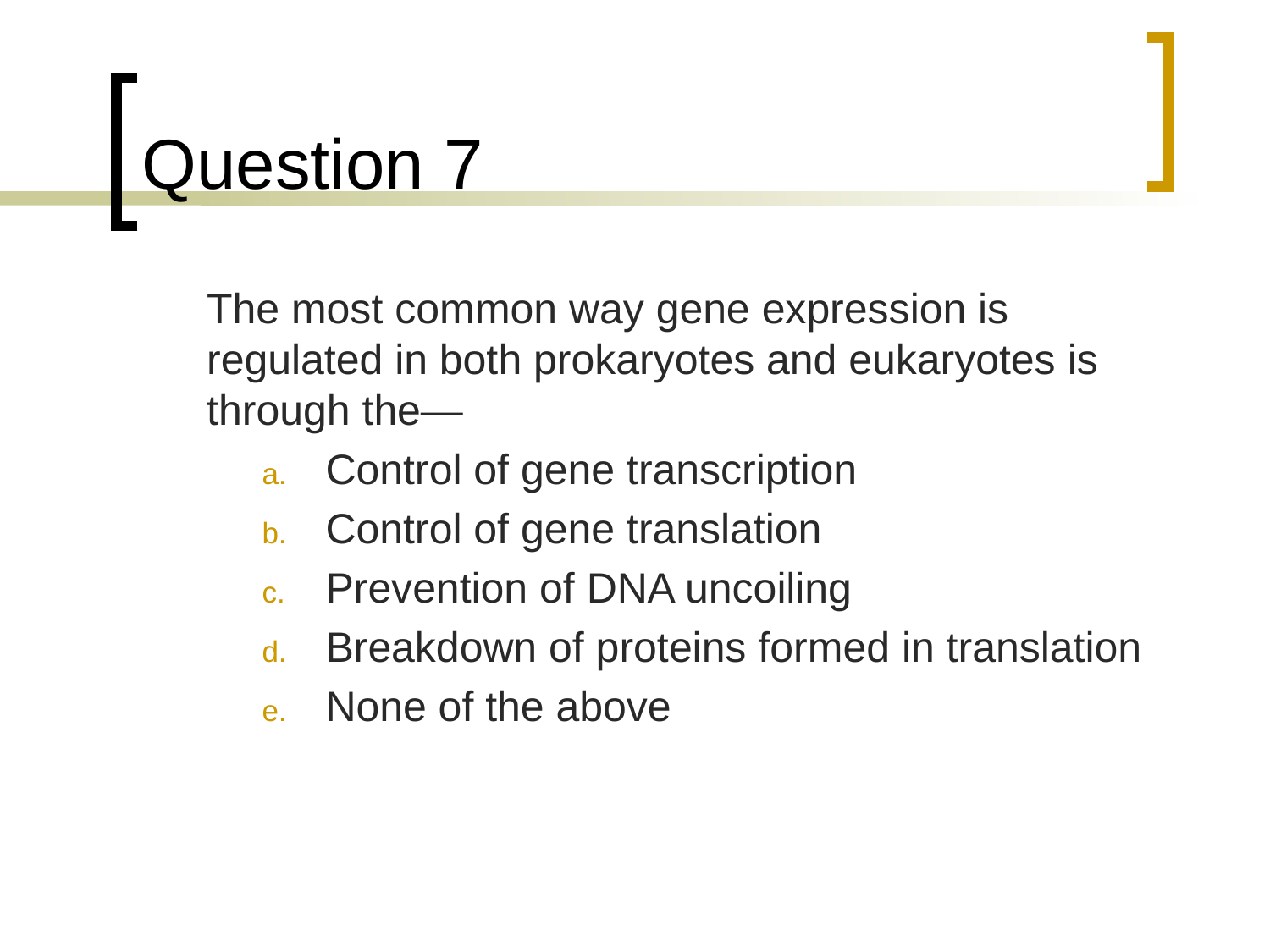

# Question 7
	The most common way gene expression is regulated in both prokaryotes and eukaryotes is through the—
Control of gene transcription
Control of gene translation
Prevention of DNA uncoiling
Breakdown of proteins formed in translation
None of the above